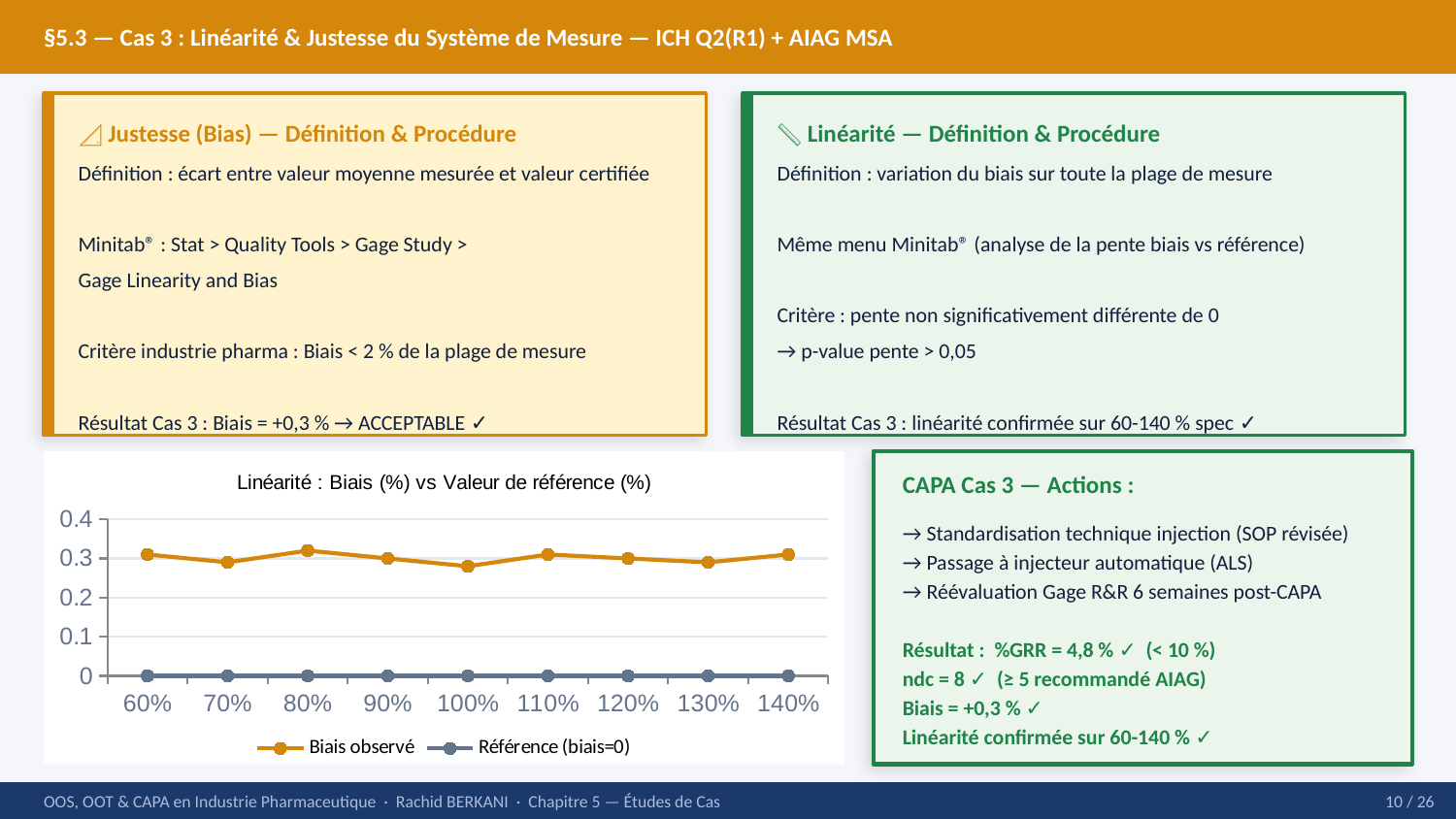

§5.3 — Cas 3 : Linéarité & Justesse du Système de Mesure — ICH Q2(R1) + AIAG MSA

📐 Justesse (Bias) — Définition & Procédure
📏 Linéarité — Définition & Procédure
Définition : écart entre valeur moyenne mesurée et valeur certifiée

Minitab® : Stat > Quality Tools > Gage Study >
Gage Linearity and Bias

Critère industrie pharma : Biais < 2 % de la plage de mesure

Résultat Cas 3 : Biais = +0,3 % → ACCEPTABLE ✓
Définition : variation du biais sur toute la plage de mesure

Même menu Minitab® (analyse de la pente biais vs référence)

Critère : pente non significativement différente de 0
→ p-value pente > 0,05

Résultat Cas 3 : linéarité confirmée sur 60-140 % spec ✓

### Chart: Linéarité : Biais (%) vs Valeur de référence (%)

| Category | Biais observé | Référence (biais=0) |
|---|---|---|
| 60% | 0.31 | 0.0 |
| 70% | 0.29 | 0.0 |
| 80% | 0.32 | 0.0 |
| 90% | 0.3 | 0.0 |
| 100% | 0.28 | 0.0 |
| 110% | 0.31 | 0.0 |
| 120% | 0.3 | 0.0 |
| 130% | 0.29 | 0.0 |
| 140% | 0.31 | 0.0 |
CAPA Cas 3 — Actions :
→ Standardisation technique injection (SOP révisée)
→ Passage à injecteur automatique (ALS)
→ Réévaluation Gage R&R 6 semaines post-CAPA

Résultat :  %GRR = 4,8 % ✓  (< 10 %)
ndc = 8 ✓  (≥ 5 recommandé AIAG)
Biais = +0,3 % ✓
Linéarité confirmée sur 60-140 % ✓

OOS, OOT & CAPA en Industrie Pharmaceutique  ·  Rachid BERKANI  ·  Chapitre 5 — Études de Cas
10 / 26